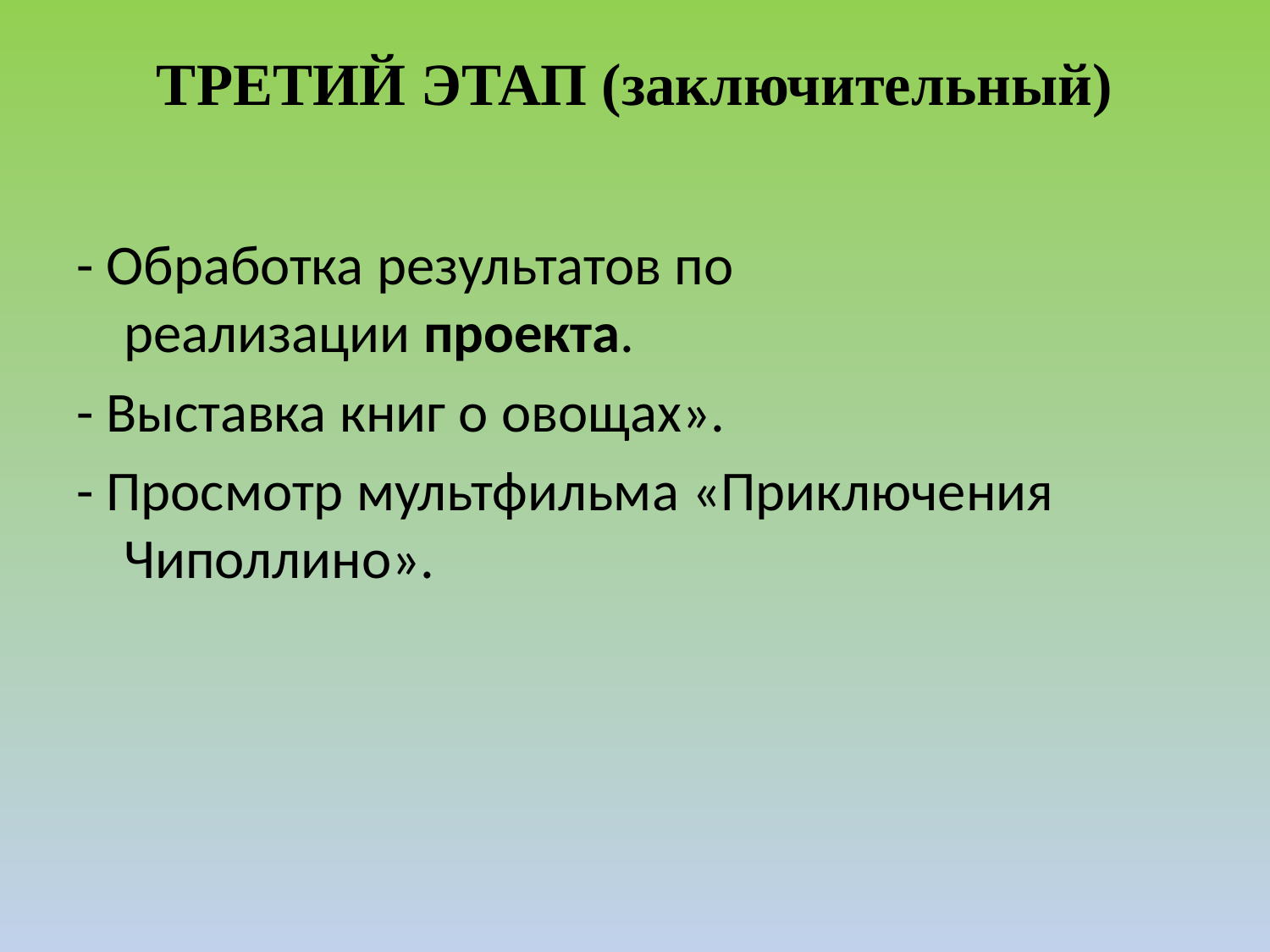

# ТРЕТИЙ ЭТАП (заключительный)
- Обработка результатов по реализации проекта.
- Выставка книг о овощах».
- Просмотр мультфильма «Приключения Чиполлино».